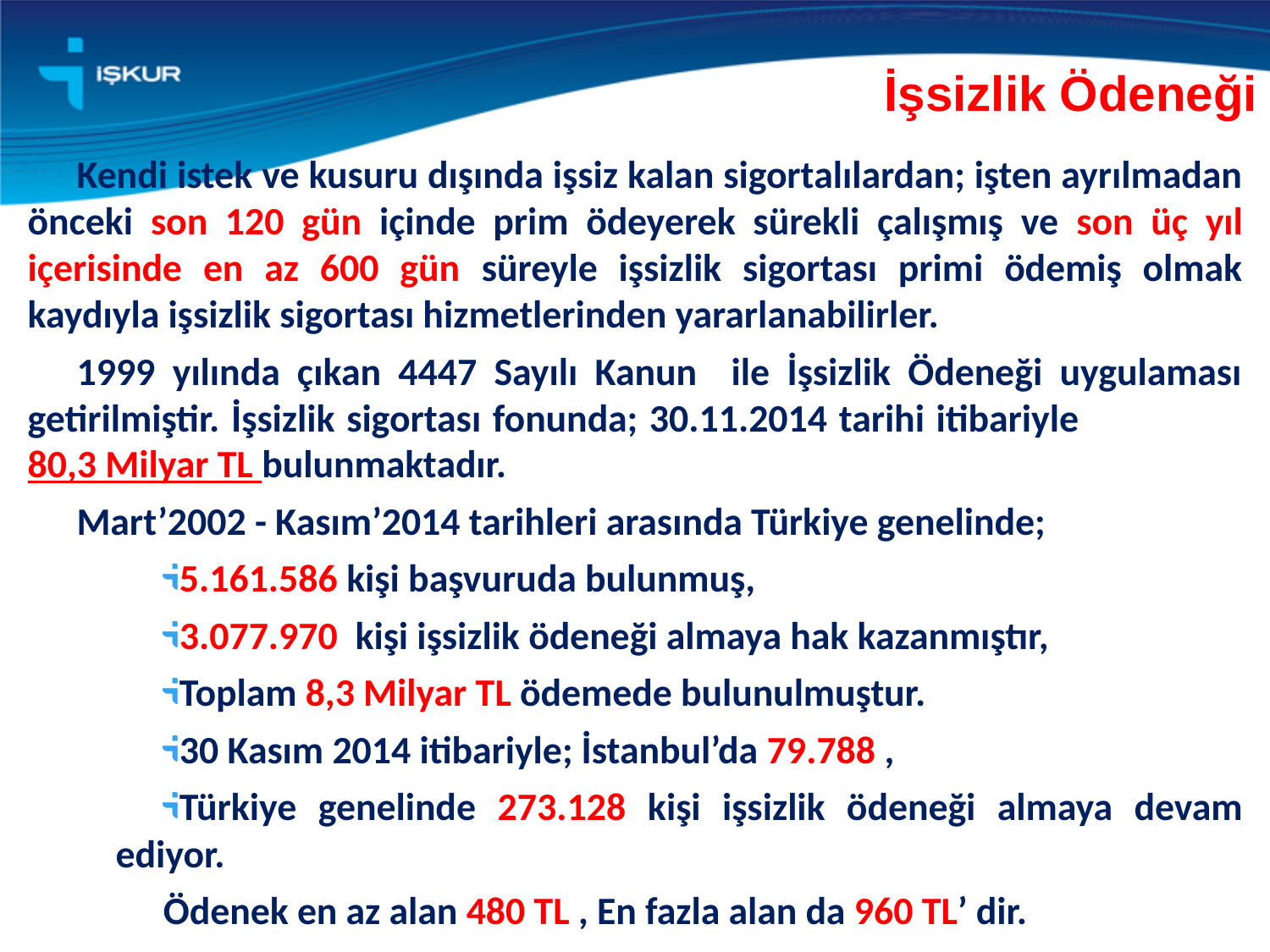

İşsizlik Ödeneği
Kendi istek ve kusuru dışında işsiz kalan sigortalılardan; işten ayrılmadan önceki son 120 gün içinde prim ödeyerek sürekli çalışmış ve son üç yıl içerisinde en az 600 gün süreyle işsizlik sigortası primi ödemiş olmak kaydıyla işsizlik sigortası hizmetlerinden yararlanabilirler.
1999 yılında çıkan 4447 Sayılı Kanun  ile İşsizlik Ödeneği uygulaması getirilmiştir. İşsizlik sigortası fonunda; 30.11.2014 tarihi itibariyle               80,3 Milyar TL bulunmaktadır.
Mart’2002 - Kasım’2014 tarihleri arasında Türkiye genelinde;
5.161.586 kişi başvuruda bulunmuş,
3.077.970  kişi işsizlik ödeneği almaya hak kazanmıştır,
Toplam 8,3 Milyar TL ödemede bulunulmuştur.
30 Kasım 2014 itibariyle; İstanbul’da 79.788 ,
Türkiye genelinde 273.128 kişi işsizlik ödeneği almaya devam ediyor.
Ödenek en az alan 480 TL , En fazla alan da 960 TL’ dir.